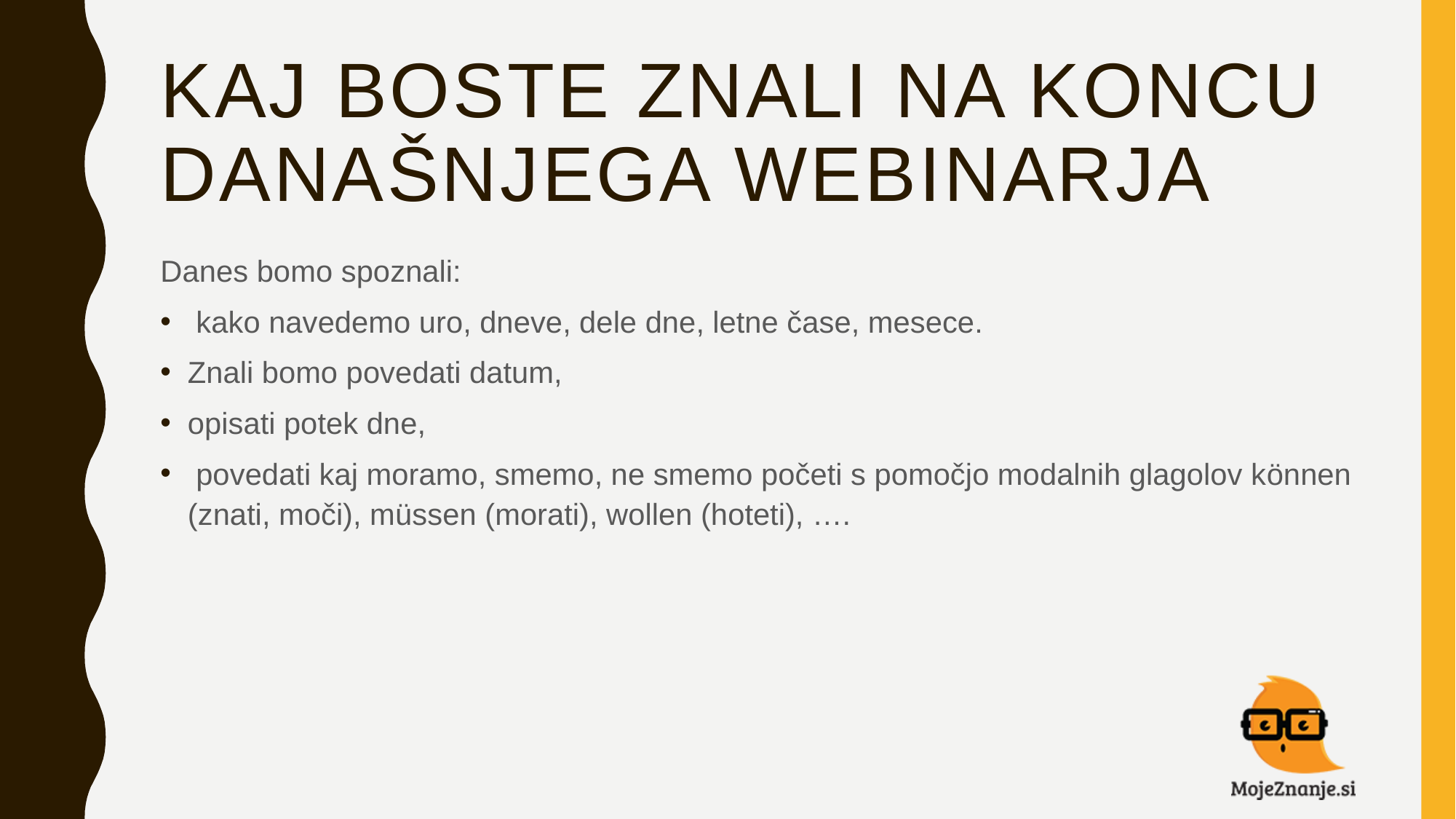

# Kaj boste znali na koncu današnjega webinarja
Danes bomo spoznali:
 kako navedemo uro, dneve, dele dne, letne čase, mesece.
Znali bomo povedati datum,
opisati potek dne,
 povedati kaj moramo, smemo, ne smemo početi s pomočjo modalnih glagolov können (znati, moči), müssen (morati), wollen (hoteti), ….